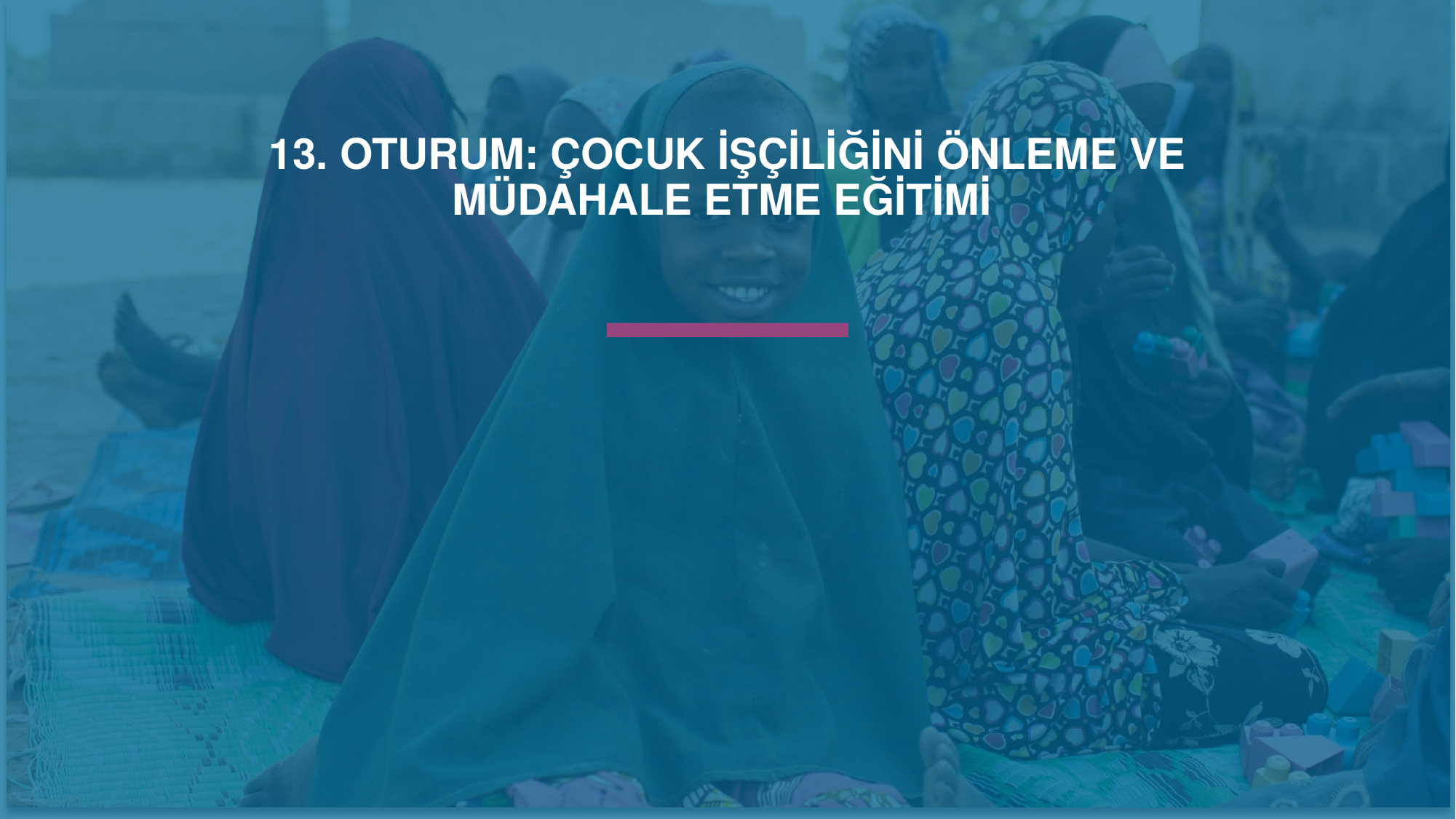

13. OTURUM: ÇOCUK İŞÇİLİĞİNİ ÖNLEME VE MÜDAHALE ETME EĞİTİMİ